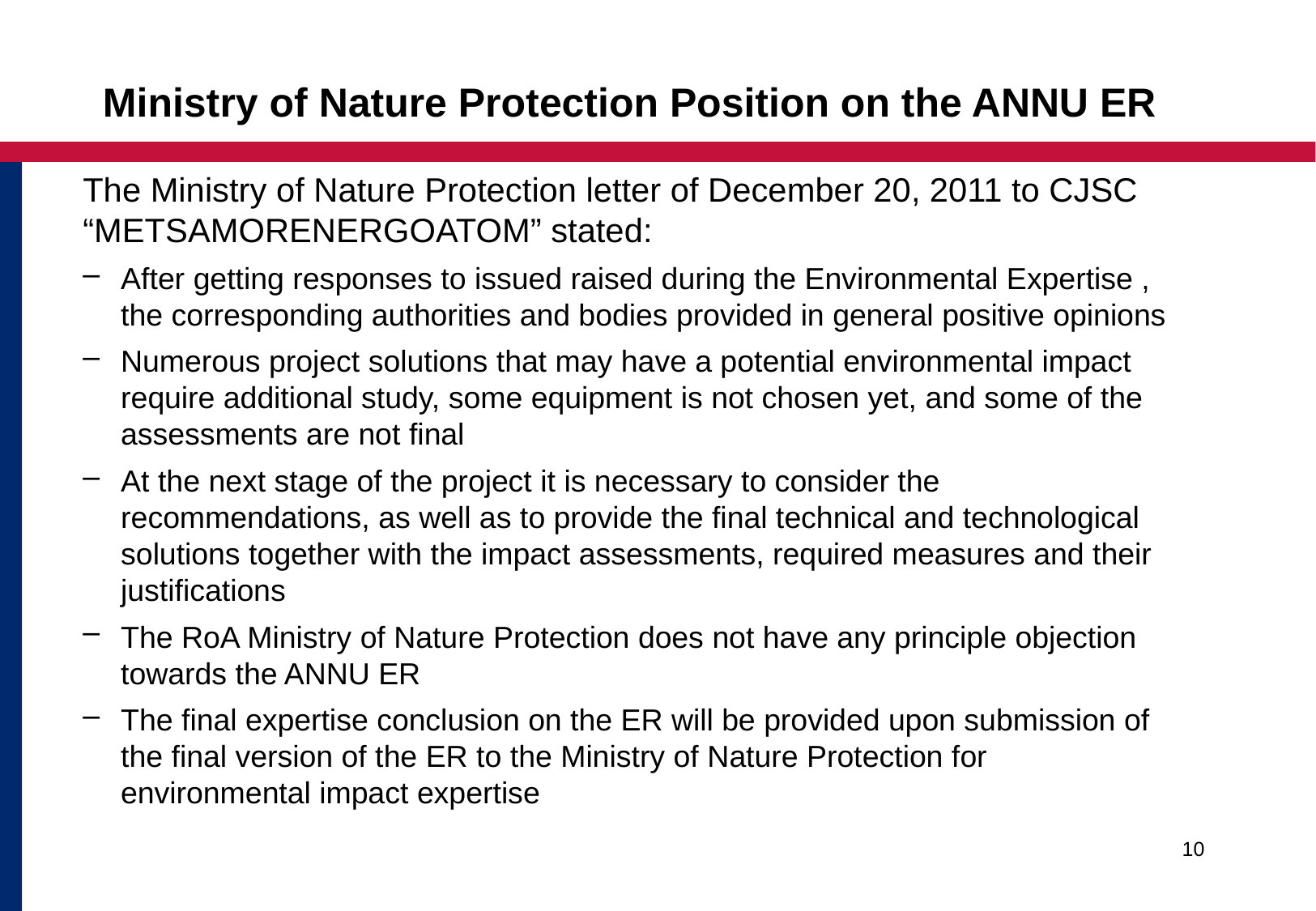

Ministry of Nature Protection Position on the ANNU ER
The Ministry of Nature Protection letter of December 20, 2011 to CJSC “METSAMORENERGOATOM” stated:
After getting responses to issued raised during the Environmental Expertise , the corresponding authorities and bodies provided in general positive opinions
Numerous project solutions that may have a potential environmental impact require additional study, some equipment is not chosen yet, and some of the assessments are not final
At the next stage of the project it is necessary to consider the recommendations, as well as to provide the final technical and technological solutions together with the impact assessments, required measures and their justifications
The RoA Ministry of Nature Protection does not have any principle objection towards the ANNU ER
The final expertise conclusion on the ER will be provided upon submission of the final version of the ER to the Ministry of Nature Protection for environmental impact expertise

10